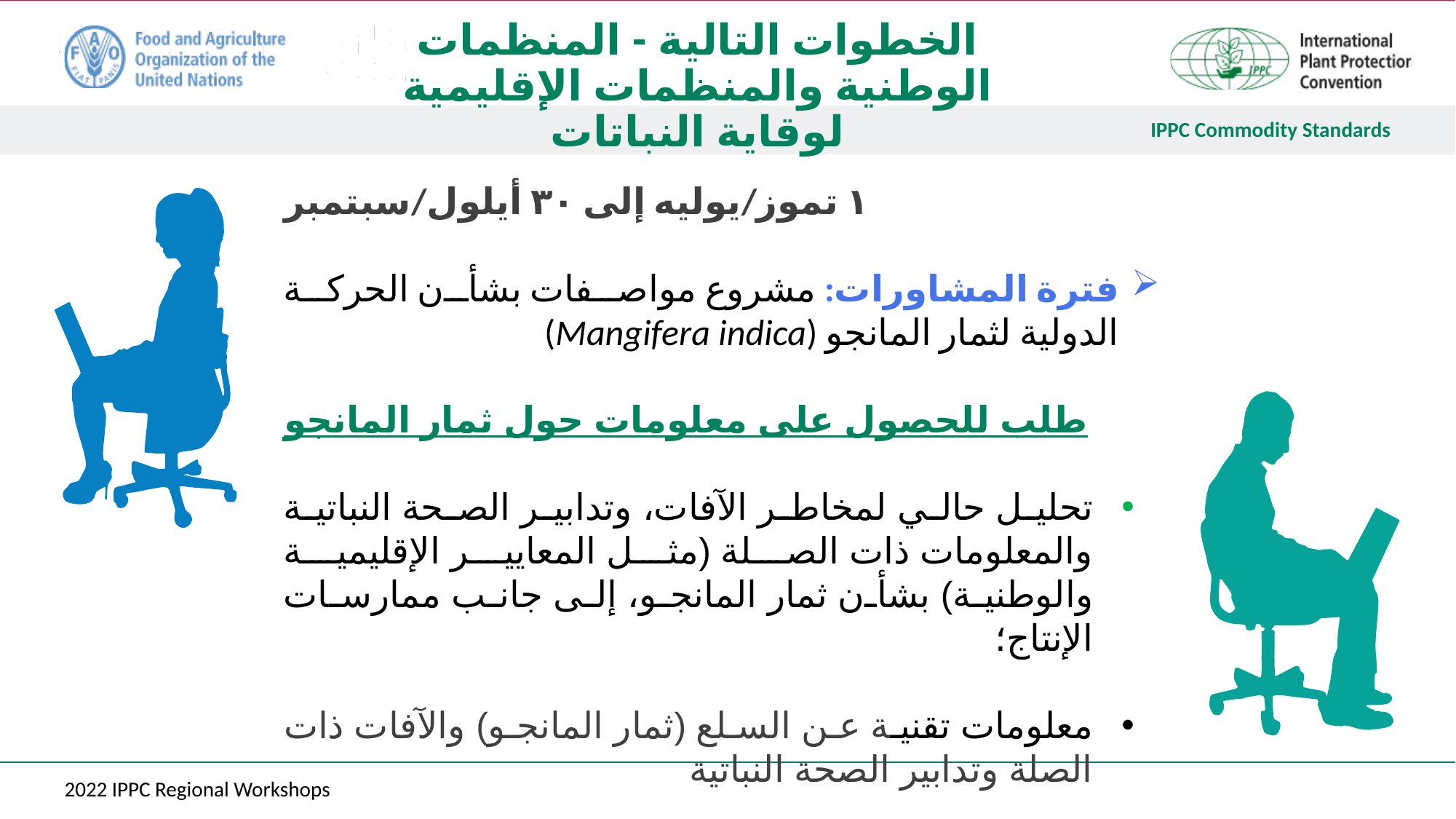

# الخطوات التالية - المنظمات الوطنية والمنظمات الإقليمية لوقاية النباتات
١ تموز/يوليه إلى ٣٠ أيلول/سبتمبر

فترة المشاورات: مشروع مواصفات بشأن الحركة الدولية لثمار المانجو (Mangifera indica)

طلب للحصول على معلومات حول ثمار المانجو

تحليل حالي لمخاطر الآفات، وتدابير الصحة النباتية والمعلومات ذات الصلة (مثل المعايير الإقليمية والوطنية) بشأن ثمار المانجو، إلى جانب ممارسات الإنتاج؛

معلومات تقنية عن السلع (ثمار المانجو) والآفات ذات الصلة وتدابير الصحة النباتية